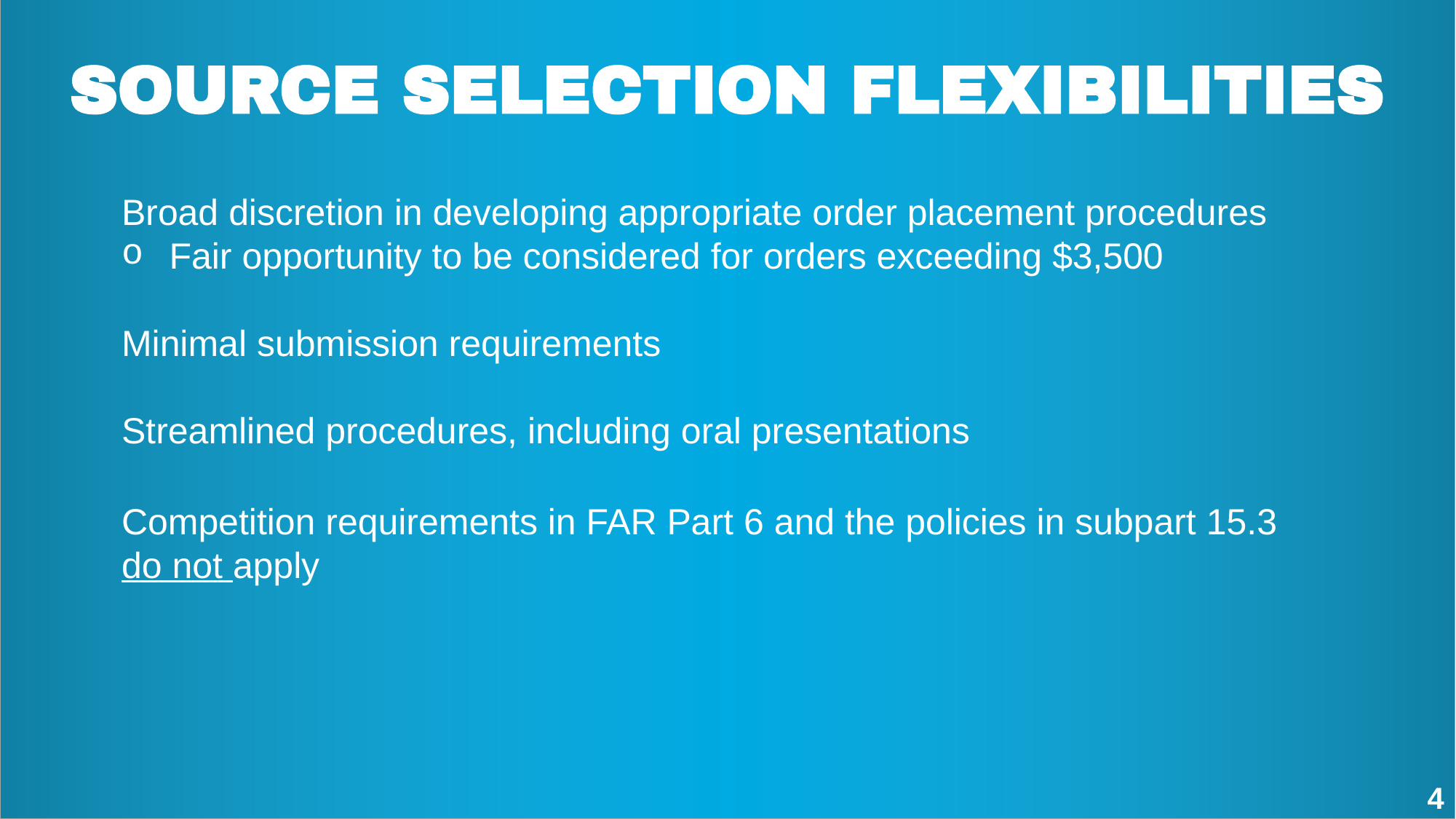

SOURCE SELECTION FLEXIBILITIES
Broad discretion in developing appropriate order placement procedures
Fair opportunity to be considered for orders exceeding $3,500
Minimal submission requirements
Streamlined procedures, including oral presentations

Competition requirements in FAR Part 6 and the policies in subpart 15.3
do not apply
4